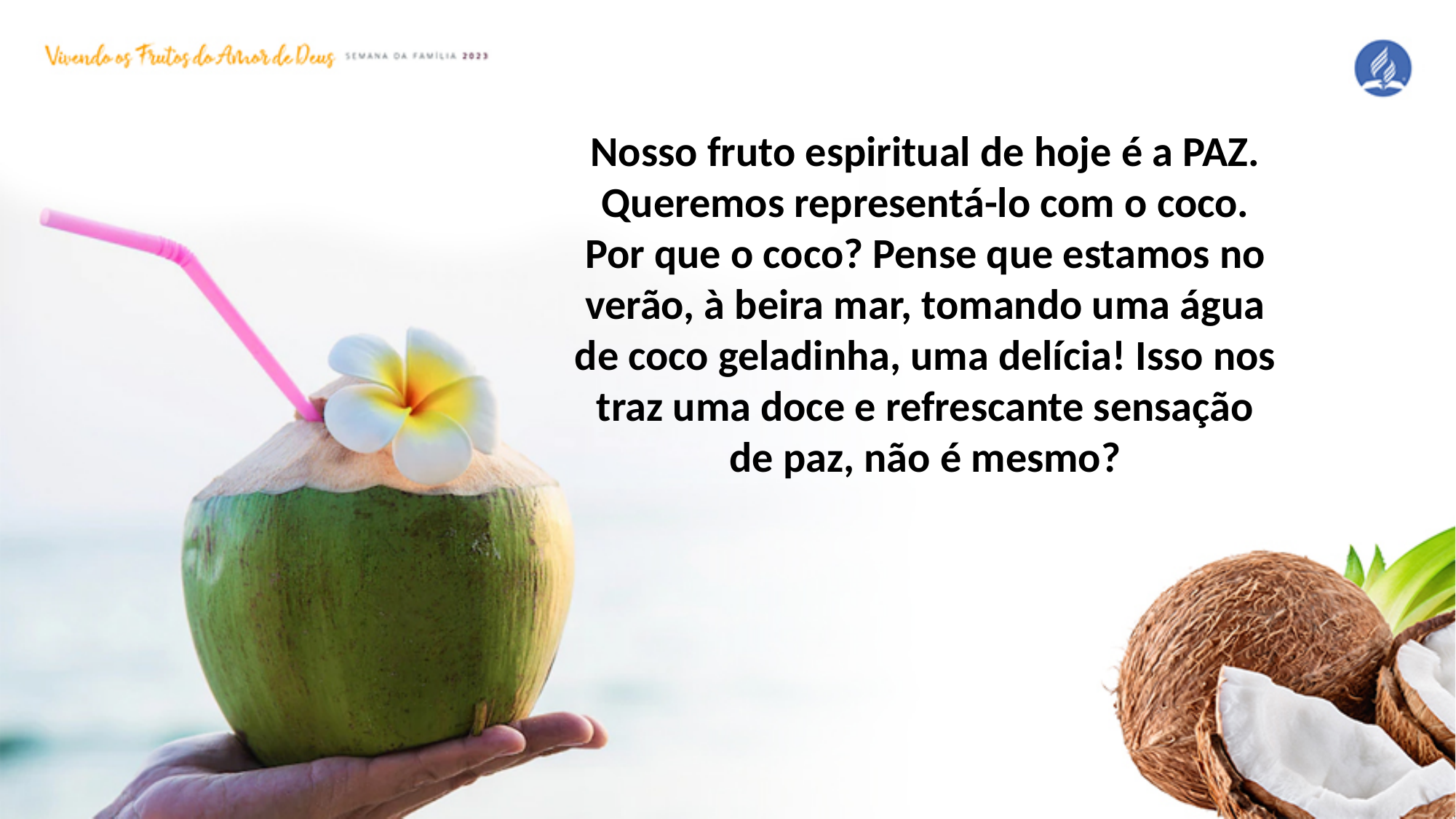

Nosso fruto espiritual de hoje é a PAZ. Queremos representá-lo com o coco. Por que o coco? Pense que estamos no verão, à beira mar, tomando uma água de coco geladinha, uma delícia! Isso nos traz uma doce e refrescante sensação de paz, não é mesmo?